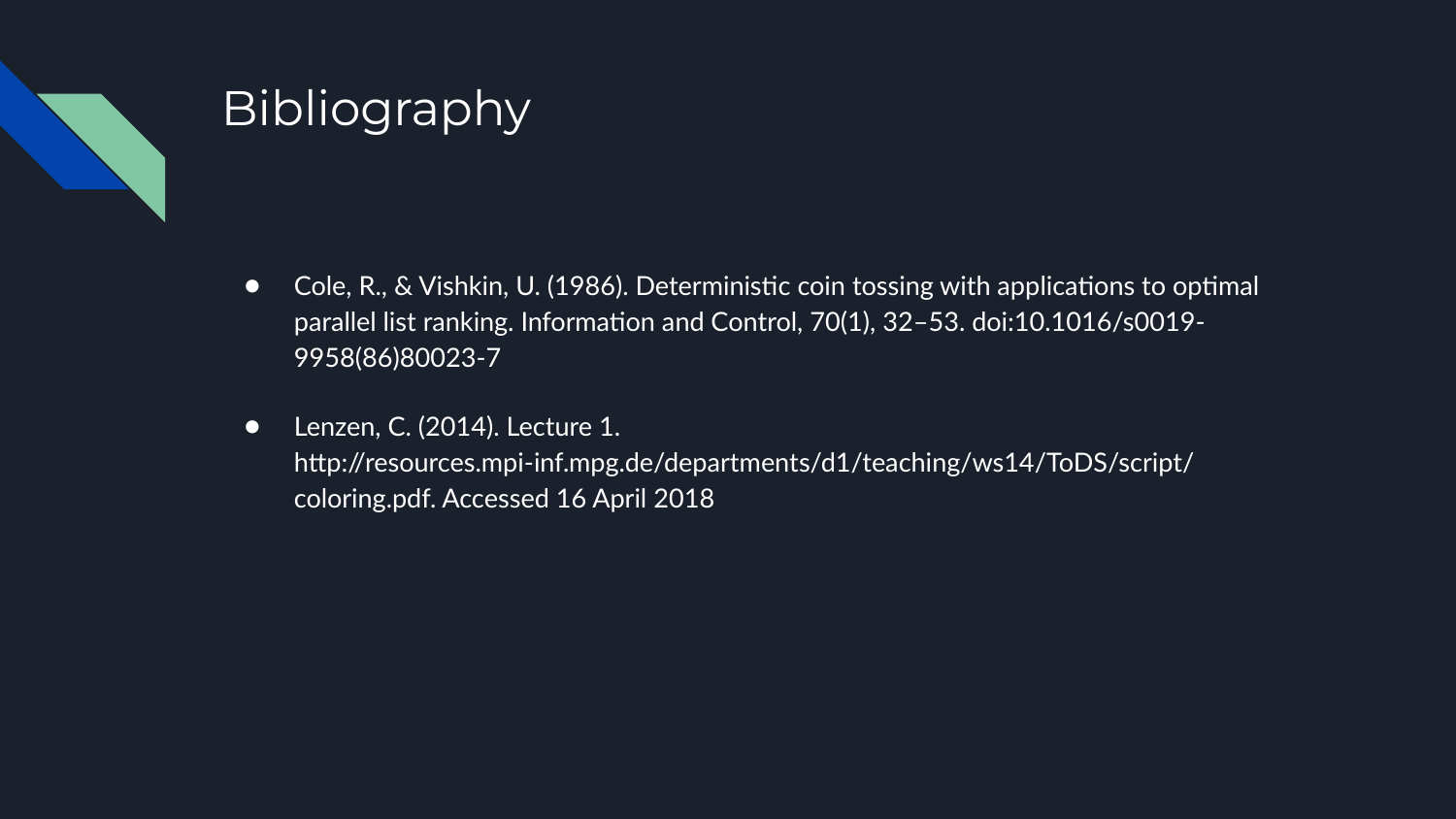

# Bibliography
Cole, R., & Vishkin, U. (1986). Deterministic coin tossing with applications to optimal parallel list ranking. Information and Control, 70(1), 32–53. doi:10.1016/s0019-9958(86)80023-7
Lenzen, C. (2014). Lecture 1. http://resources.mpi-inf.mpg.de/departments/d1/teaching/ws14/ToDS/script/coloring.pdf. Accessed 16 April 2018